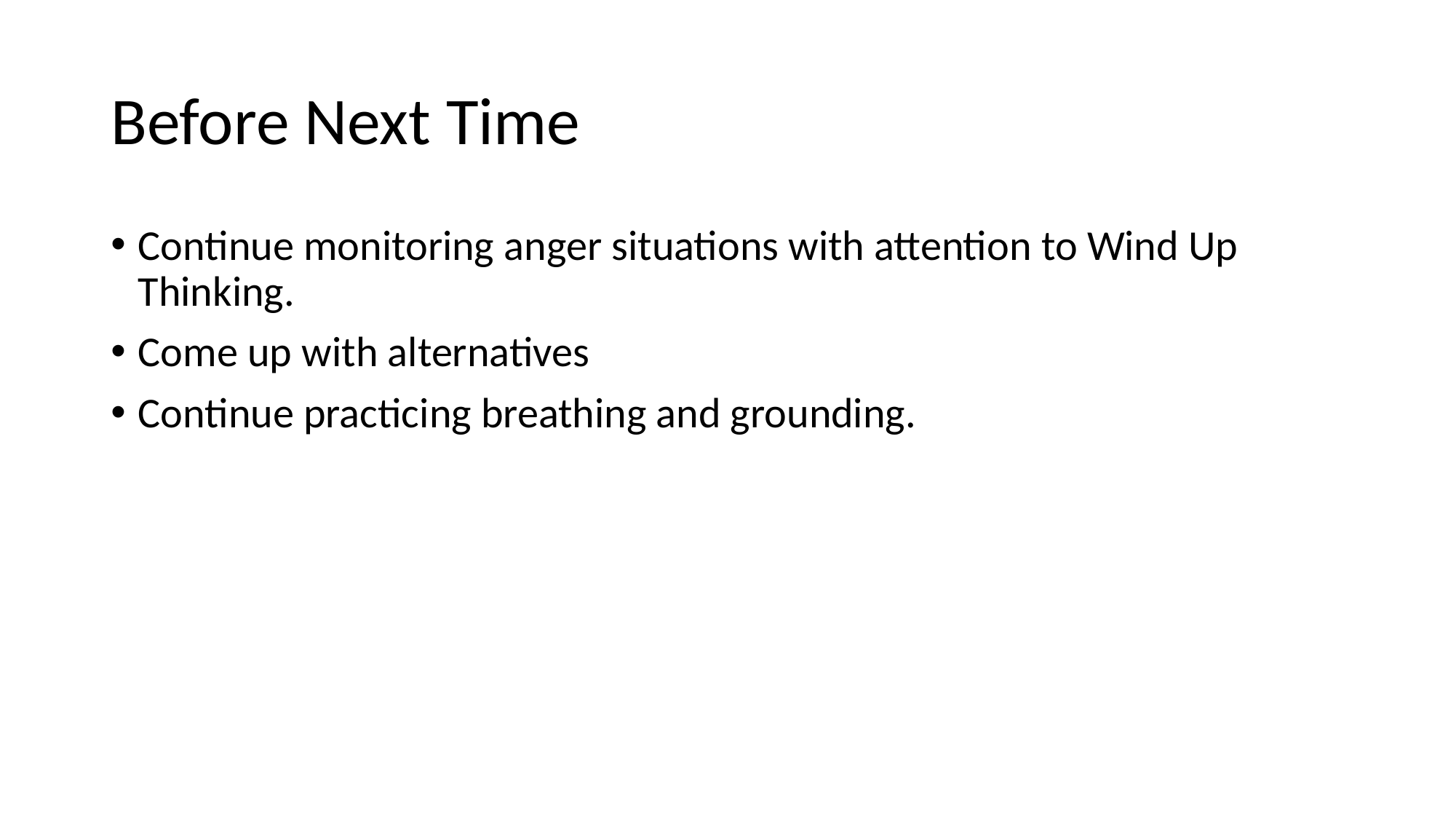

# Before Next Time
Continue monitoring anger situations with attention to Wind Up Thinking.
Come up with alternatives
Continue practicing breathing and grounding.